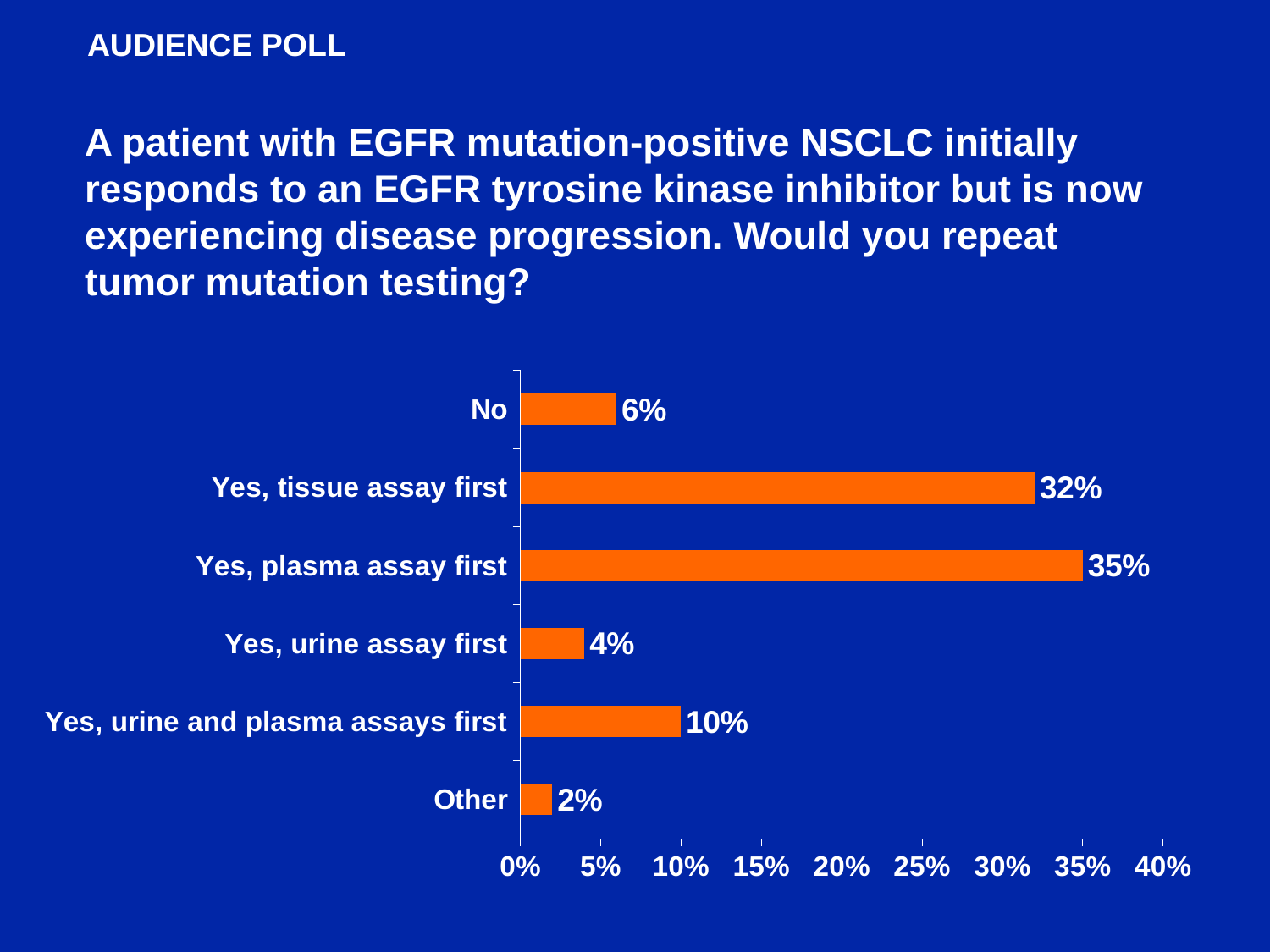

AUDIENCE POLL
A patient with EGFR mutation-positive NSCLC initially responds to an EGFR tyrosine kinase inhibitor but is now experiencing disease progression. Would you repeat tumor mutation testing?

### Chart

| Category | Series 1 |
|---|---|
| Other | 0.02 |
| Yes, urine and plasma assays first | 0.1 |
| Yes, urine assay first | 0.04 |
| Yes, plasma assay first | 0.35 |
| Yes, tissue assay first | 0.32 |
| No | 0.06 |